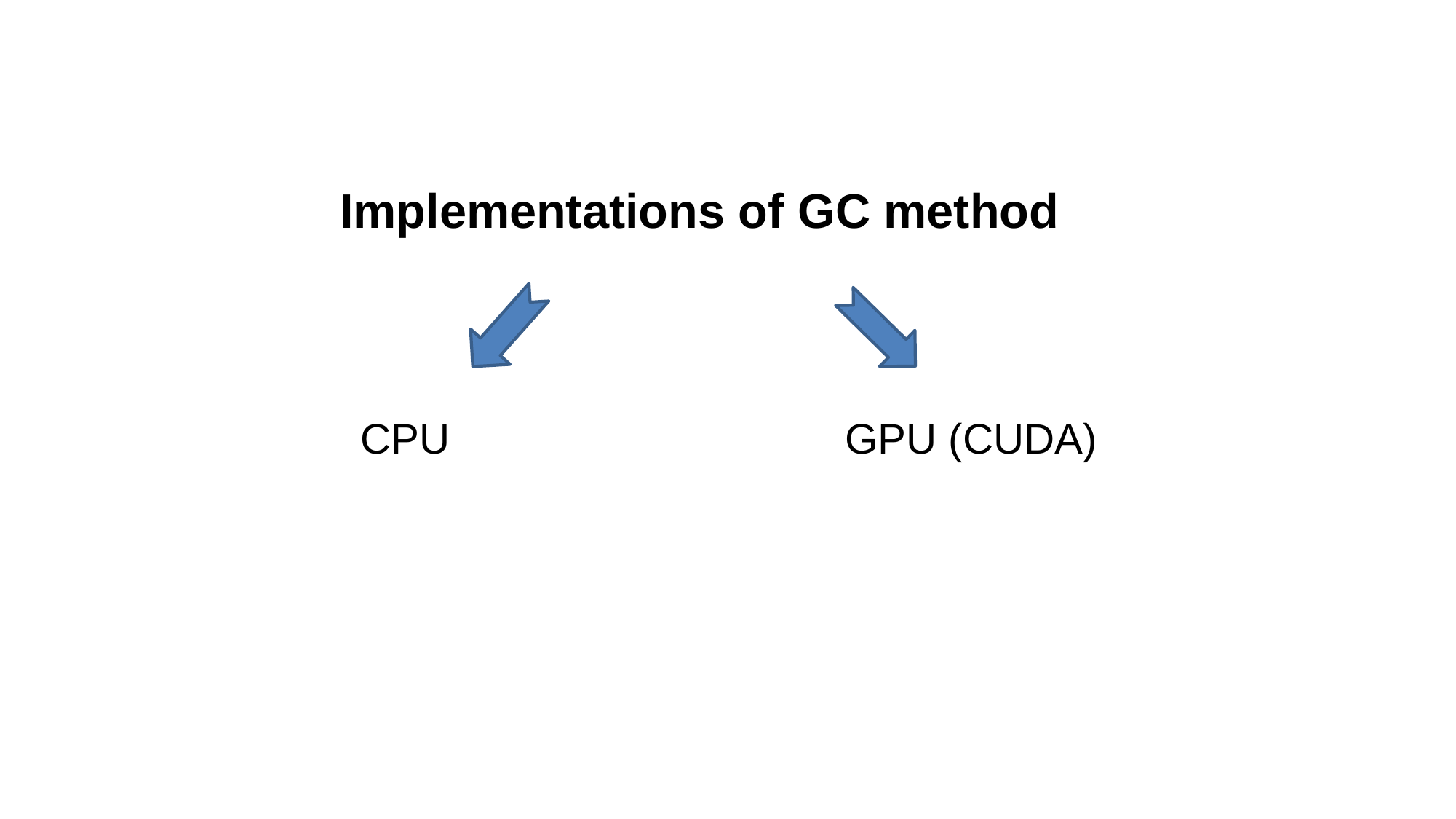

Implementations of GC method

CPU
GPU (CUDA)